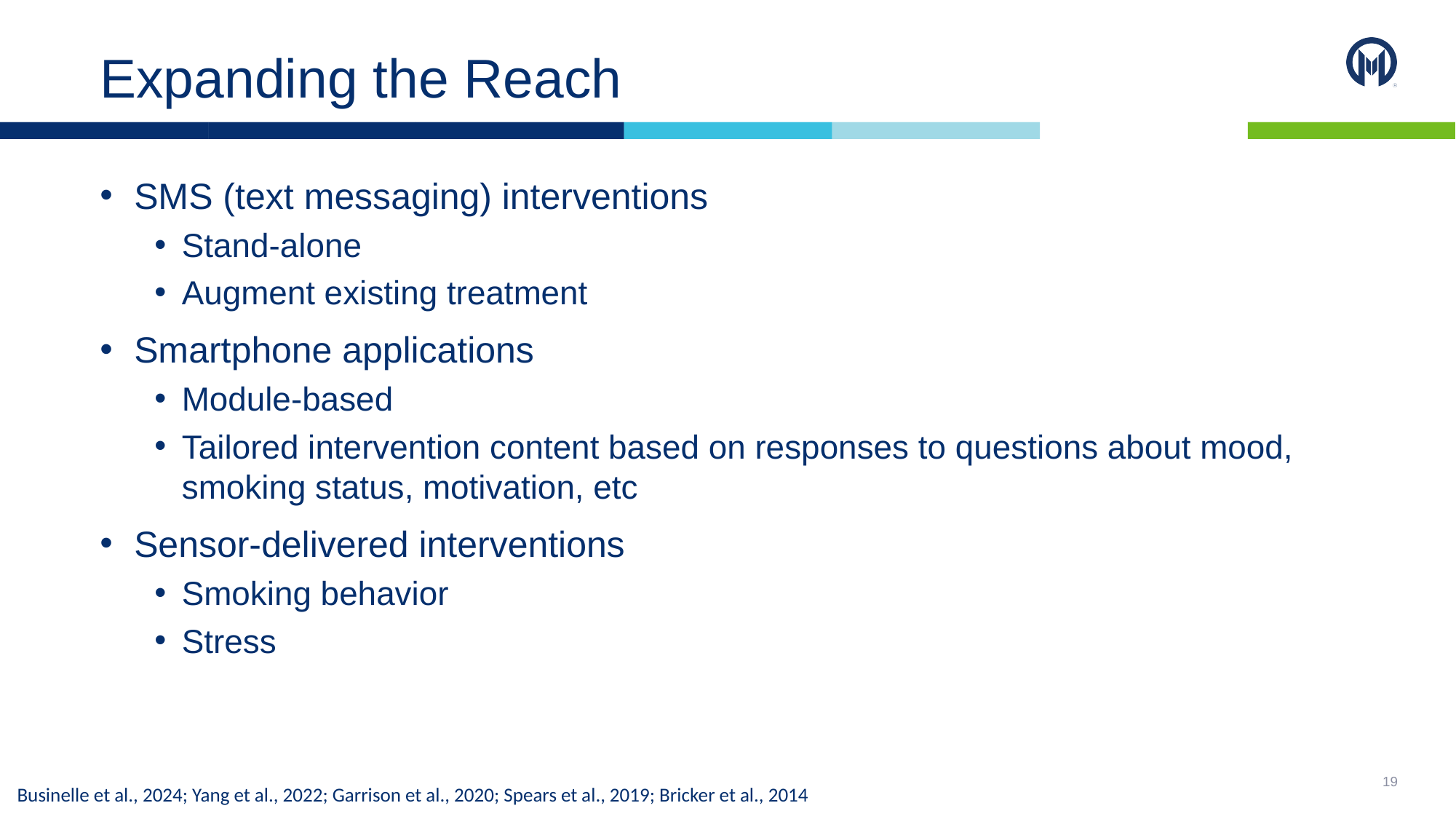

# Expanding the Reach
SMS (text messaging) interventions
Stand-alone
Augment existing treatment
Smartphone applications
Module-based
Tailored intervention content based on responses to questions about mood, smoking status, motivation, etc
Sensor-delivered interventions
Smoking behavior
Stress
19
Businelle et al., 2024; Yang et al., 2022; Garrison et al., 2020; Spears et al., 2019; Bricker et al., 2014